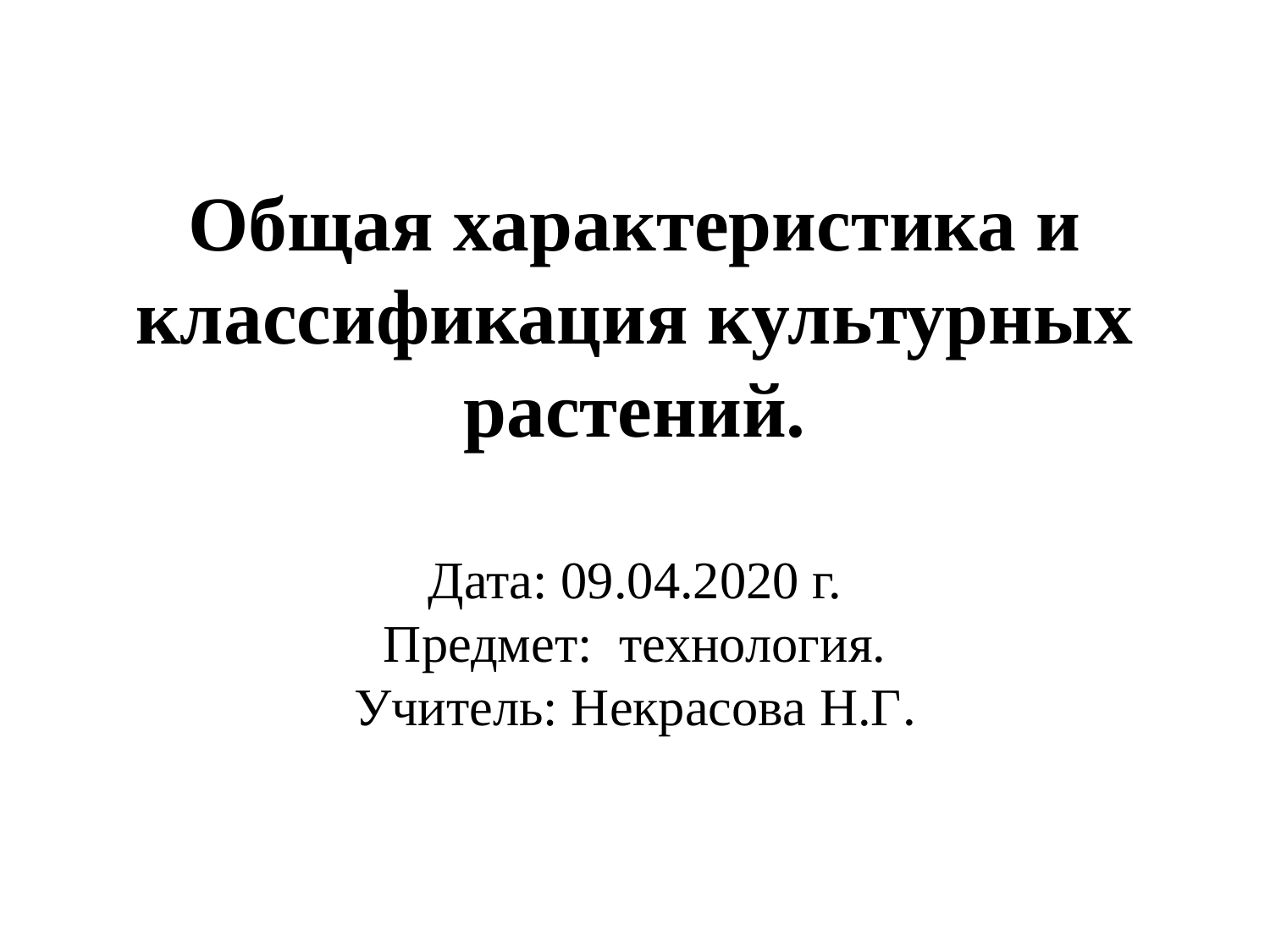

# Общая характеристика и классификация культурных растений.
Дата: 09.04.2020 г.
Предмет:  технология.
Учитель: Некрасова Н.Г.